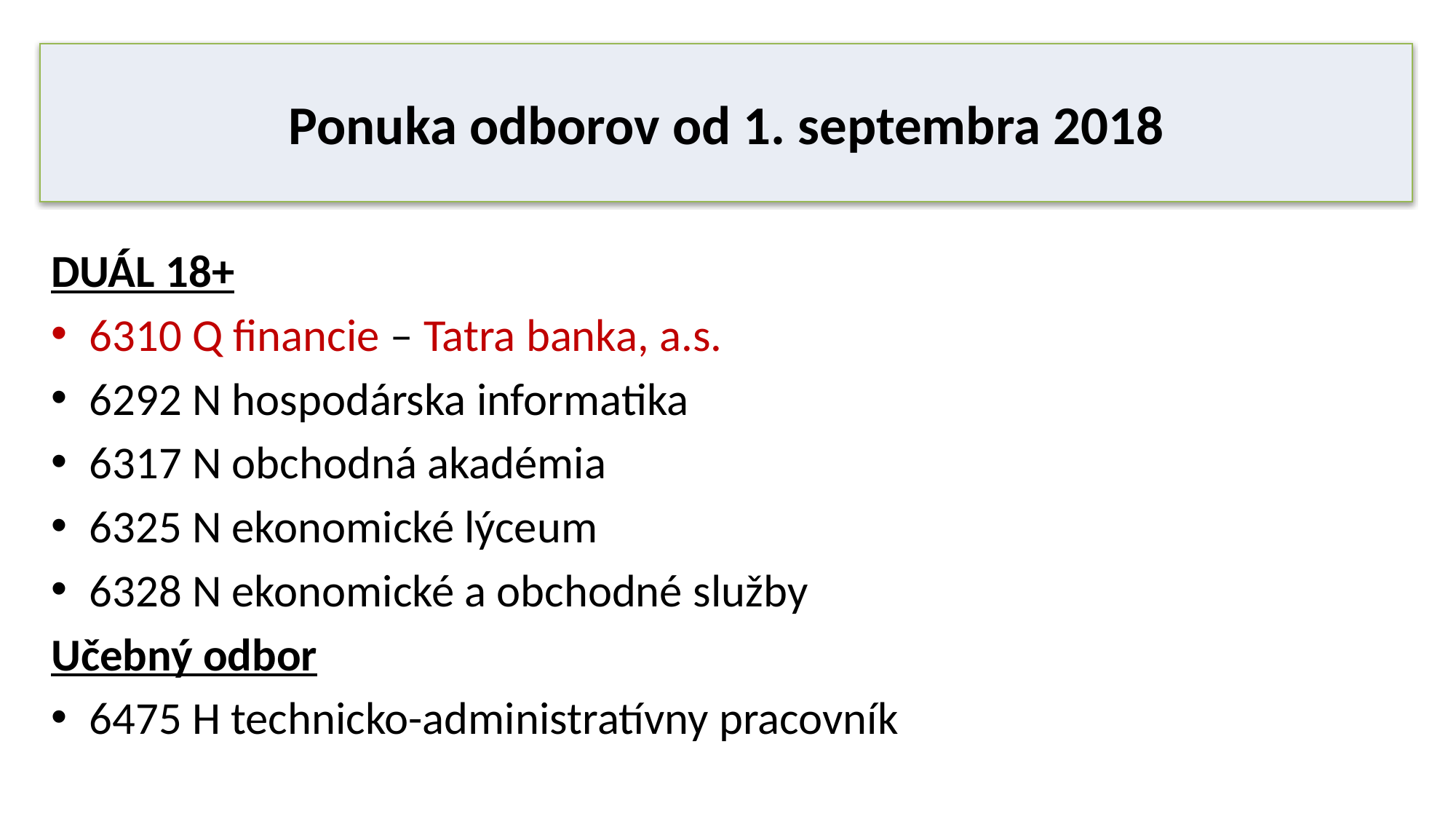

# Ponuka odborov od 1. septembra 2018
DUÁL 18+
6310 Q financie – Tatra banka, a.s.
6292 N hospodárska informatika
6317 N obchodná akadémia
6325 N ekonomické lýceum
6328 N ekonomické a obchodné služby
Učebný odbor
6475 H technicko-administratívny pracovník